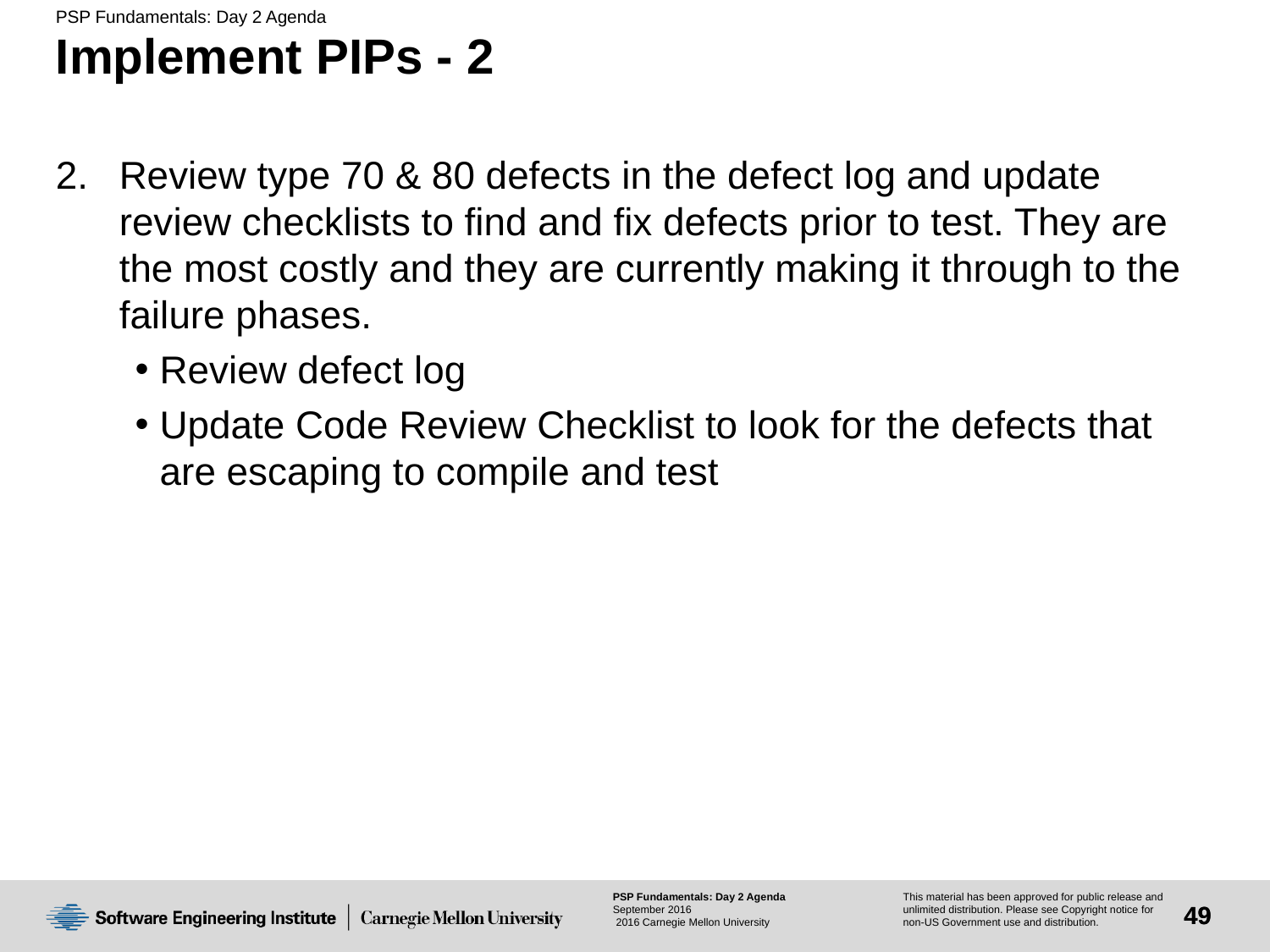

# Implement PIPs - 2
2. 	Review type 70 & 80 defects in the defect log and update review checklists to find and fix defects prior to test. They are the most costly and they are currently making it through to the failure phases.
Review defect log
Update Code Review Checklist to look for the defects that are escaping to compile and test